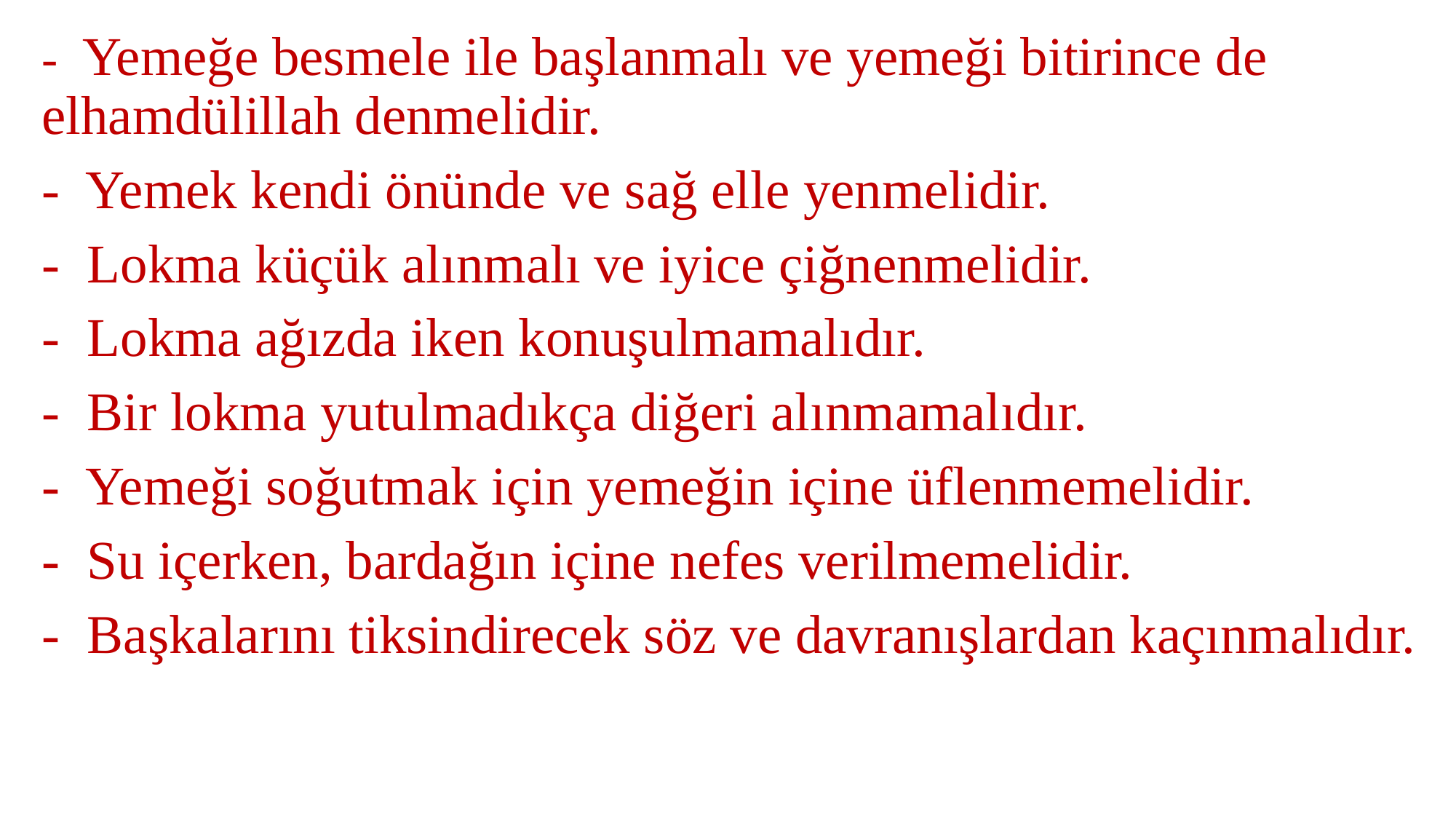

-  Yemeğe besmele ile başlanmalı ve yemeği bitirince de elhamdülillah denmelidir.
-  Yemek kendi önünde ve sağ elle yenmelidir.
-  Lokma küçük alınmalı ve iyice çiğnenmelidir.
-  Lokma ağızda iken konuşulmamalıdır.
-  Bir lokma yutulmadıkça diğeri alınmamalıdır.
-  Yemeği soğutmak için yemeğin içine üflenmemelidir.
-  Su içerken, bardağın içine nefes verilmemelidir.
-  Başkalarını tiksindirecek söz ve davranışlardan kaçınmalıdır.